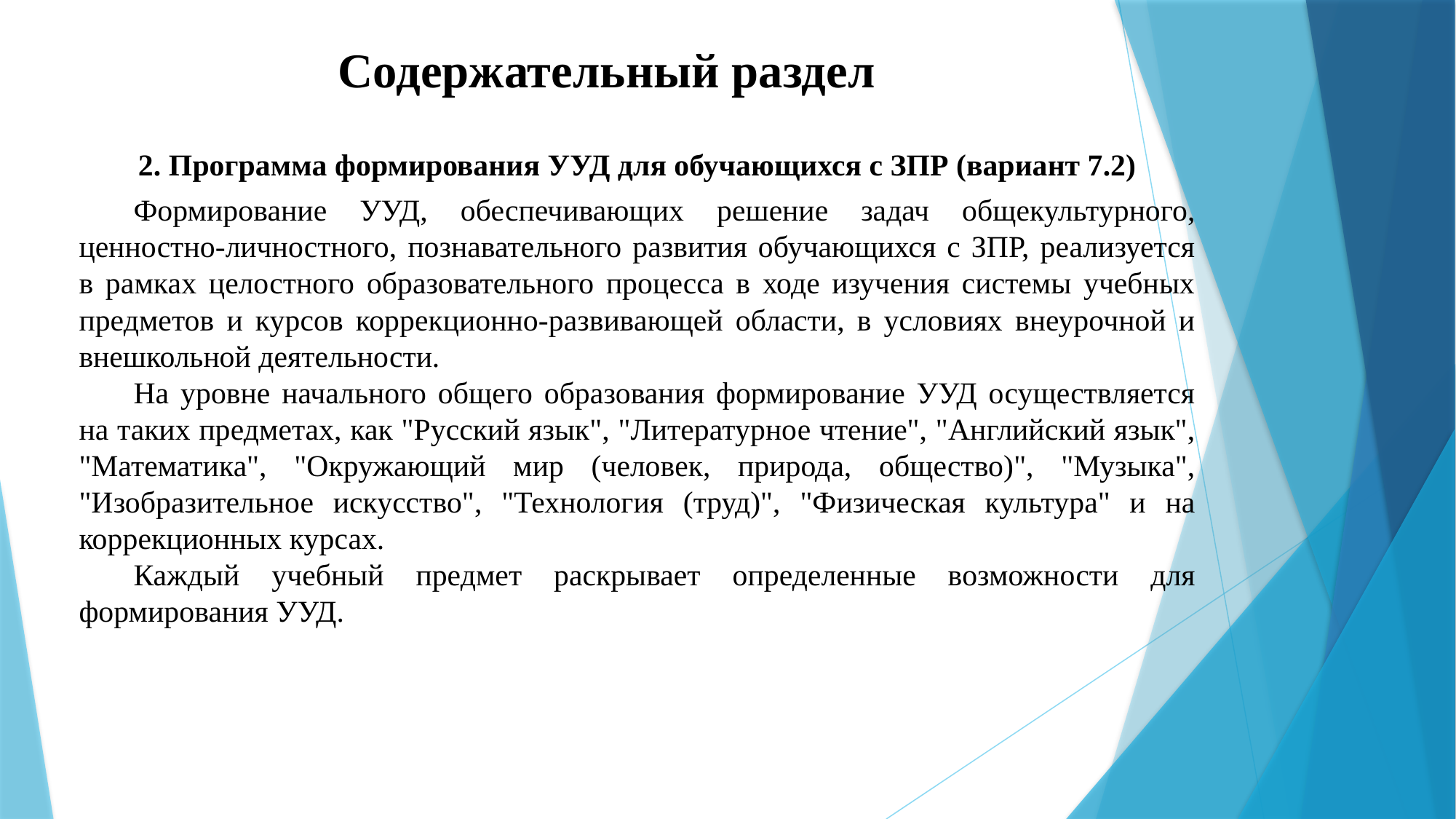

# Содержательный раздел
2. Программа формирования УУД для обучающихся с ЗПР (вариант 7.2)
Формирование УУД, обеспечивающих решение задач общекультурного, ценностно-личностного, познавательного развития обучающихся с ЗПР, реализуется в рамках целостного образовательного процесса в ходе изучения системы учебных предметов и курсов коррекционно-развивающей области, в условиях внеурочной и внешкольной деятельности.
На уровне начального общего образования формирование УУД осуществляется на таких предметах, как "Русский язык", "Литературное чтение", "Английский язык", "Математика", "Окружающий мир (человек, природа, общество)", "Музыка", "Изобразительное искусство", "Технология (труд)", "Физическая культура" и на коррекционных курсах.
Каждый учебный предмет раскрывает определенные возможности для формирования УУД.